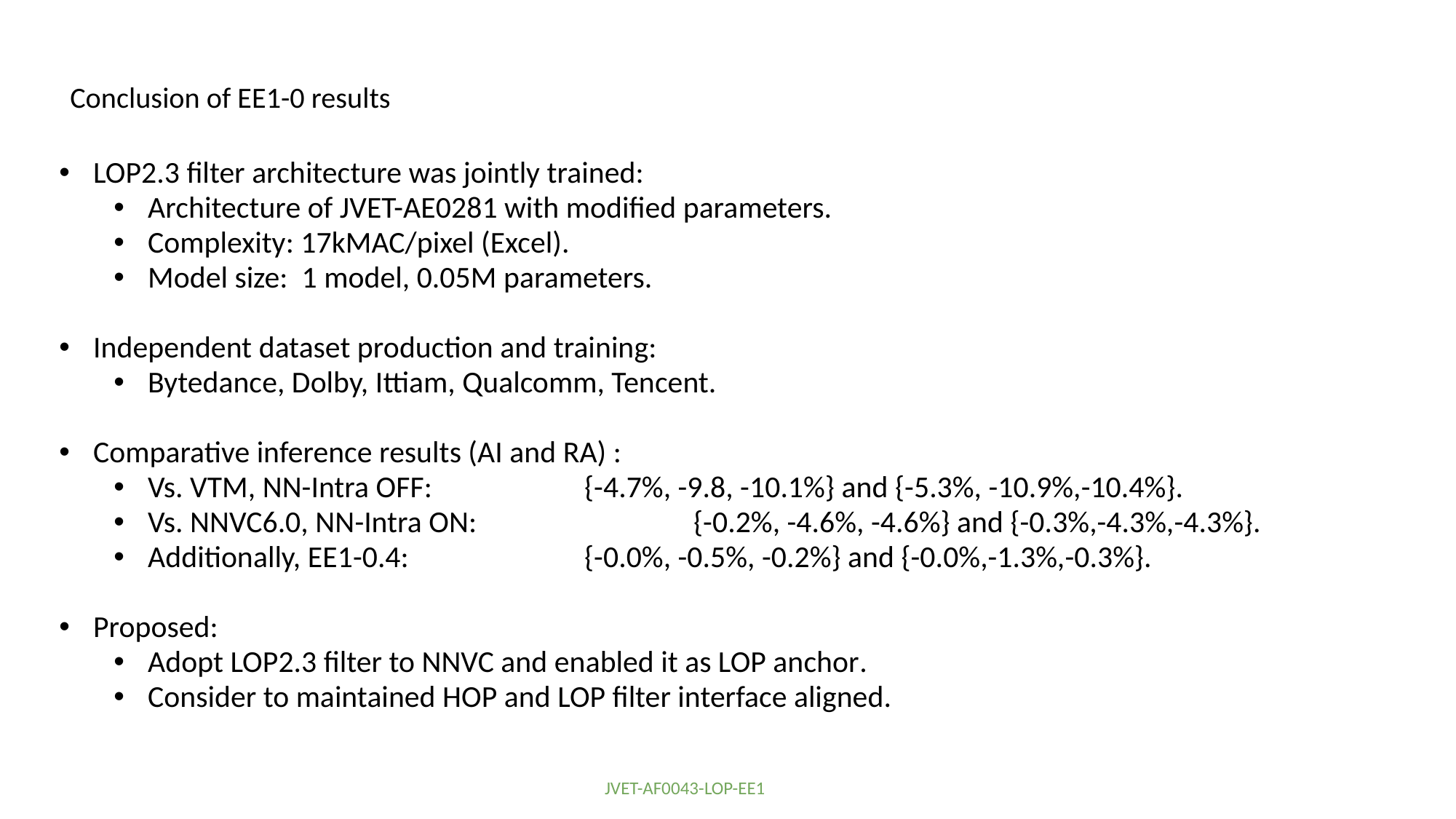

# Conclusion of EE1-0 results
LOP2.3 filter architecture was jointly trained:
Architecture of JVET-AE0281 with modified parameters.
Complexity: 17kMAC/pixel (Excel).
Model size:  1 model, 0.05M parameters.

Independent dataset production and training:
Bytedance, Dolby, Ittiam, Qualcomm, Tencent.

Comparative inference results (AI and RA) :
Vs. VTM, NN-Intra OFF: 		{-4.7%, -9.8, -10.1%} and {-5.3%, -10.9%,-10.4%}.
Vs. NNVC6.0, NN-Intra ON:	      	{-0.2%, -4.6%, -4.6%} and {-0.3%,-4.3%,-4.3%}.
Additionally, EE1-0.4: 		{-0.0%, -0.5%, -0.2%} and {-0.0%,-1.3%,-0.3%}.

Proposed:
Adopt LOP2.3 filter to NNVC and enabled it as LOP anchor.
Consider to maintained HOP and LOP filter interface aligned.

JVET-AF0043-LOP-EE1